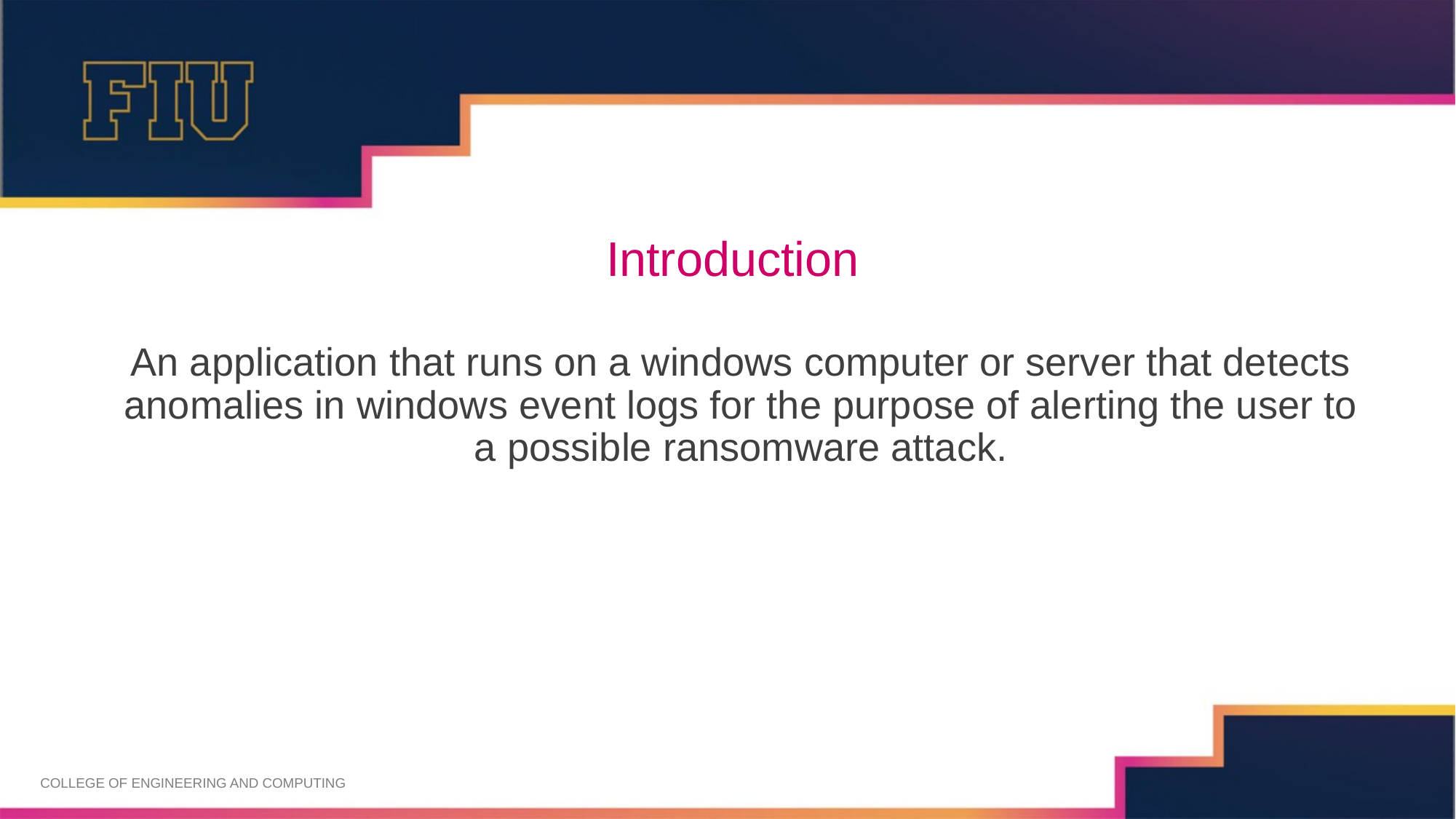

# Introduction
An application that runs on a windows computer or server that detects anomalies in windows event logs for the purpose of alerting the user to a possible ransomware attack.